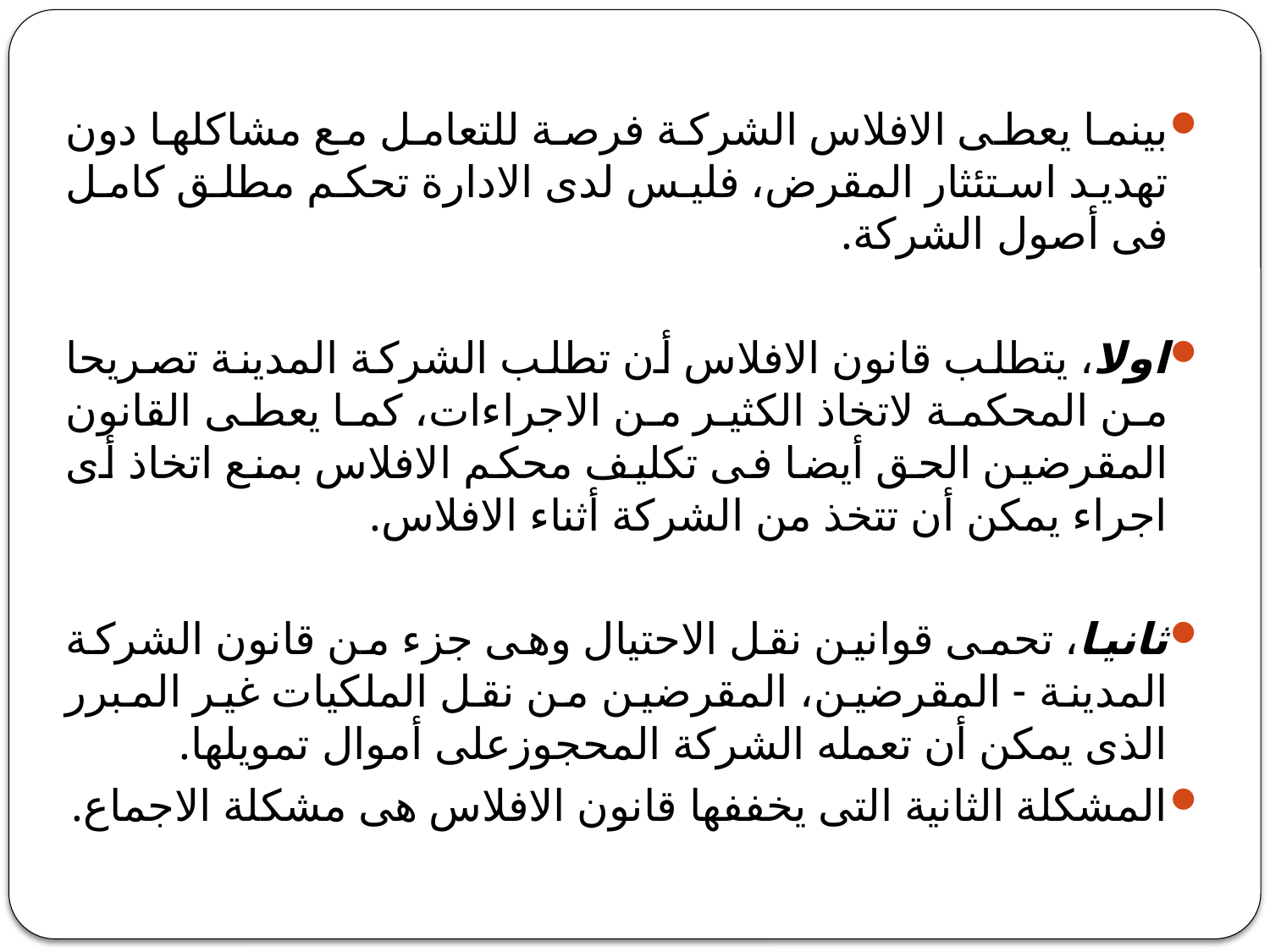

#
بينما يعطى الافلاس الشركة فرصة للتعامل مع مشاكلها دون تهديد استئثار المقرض، فليس لدى الادارة تحكم مطلق كامل فى أصول الشركة.

اولا، يتطلب قانون الافلاس أن تطلب الشركة المدينة تصريحا من المحكمة لاتخاذ الكثير من الاجراءات، كما يعطى القانون المقرضين الحق أيضا فى تكليف محكم الافلاس بمنع اتخاذ أى اجراء يمكن أن تتخذ من الشركة أثناء الافلاس.

ثانيا، تحمى قوانين نقل الاحتيال وهى جزء من قانون الشركة المدينة - المقرضين، المقرضين من نقل الملكيات غير المبرر الذى يمكن أن تعمله الشركة المحجوزعلى أموال تمويلها.
المشكلة الثانية التى يخففها قانون الافلاس هى مشكلة الاجماع.